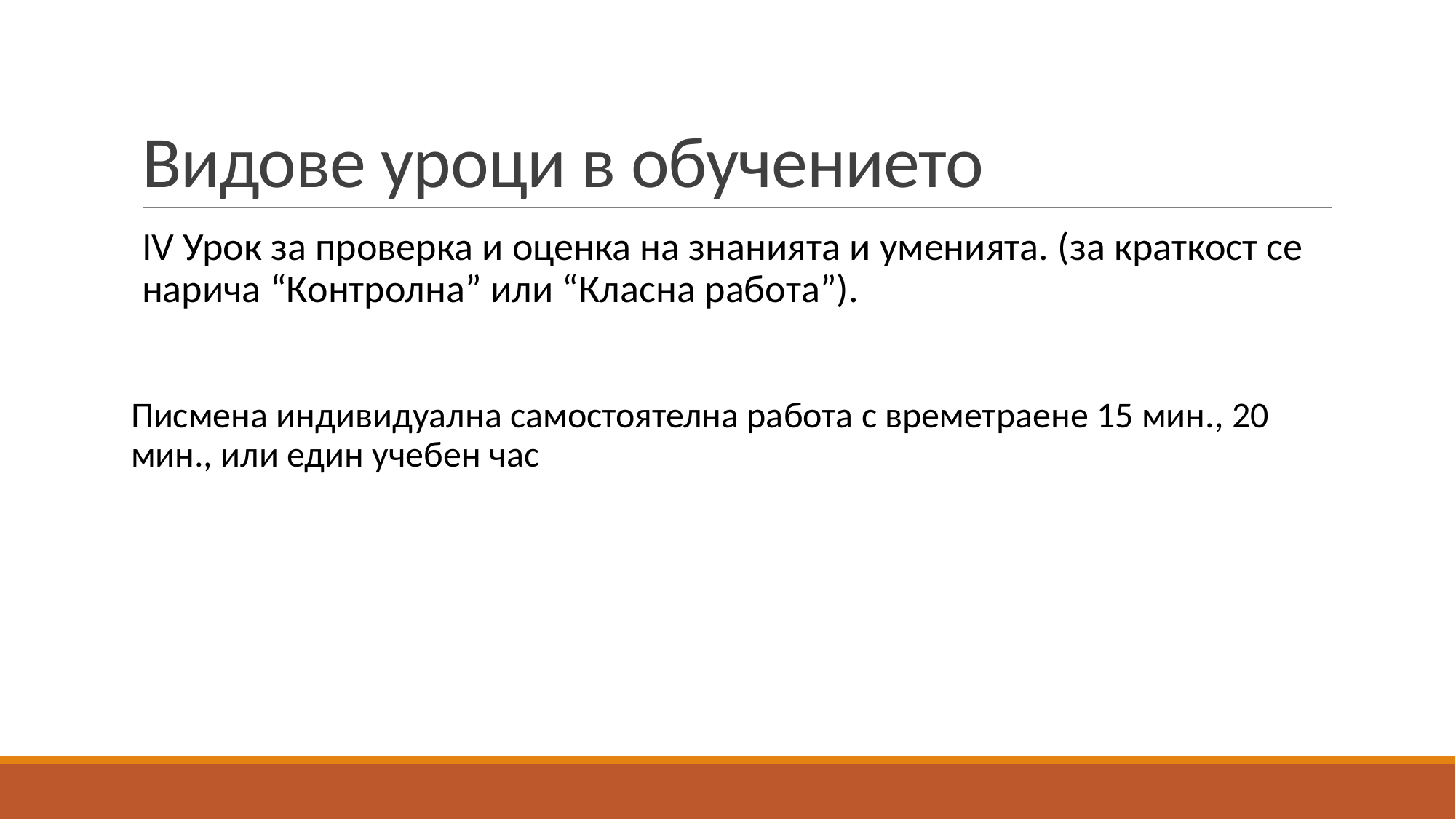

# Видове уроци в обучението
IV Урок за проверка и оценка на знанията и уменията. (за краткост се нарича “Контролна” или “Класна работа”).

Писмена индивидуална самостоятелна работа с времетраене 15 мин., 20 мин., или един учебен час